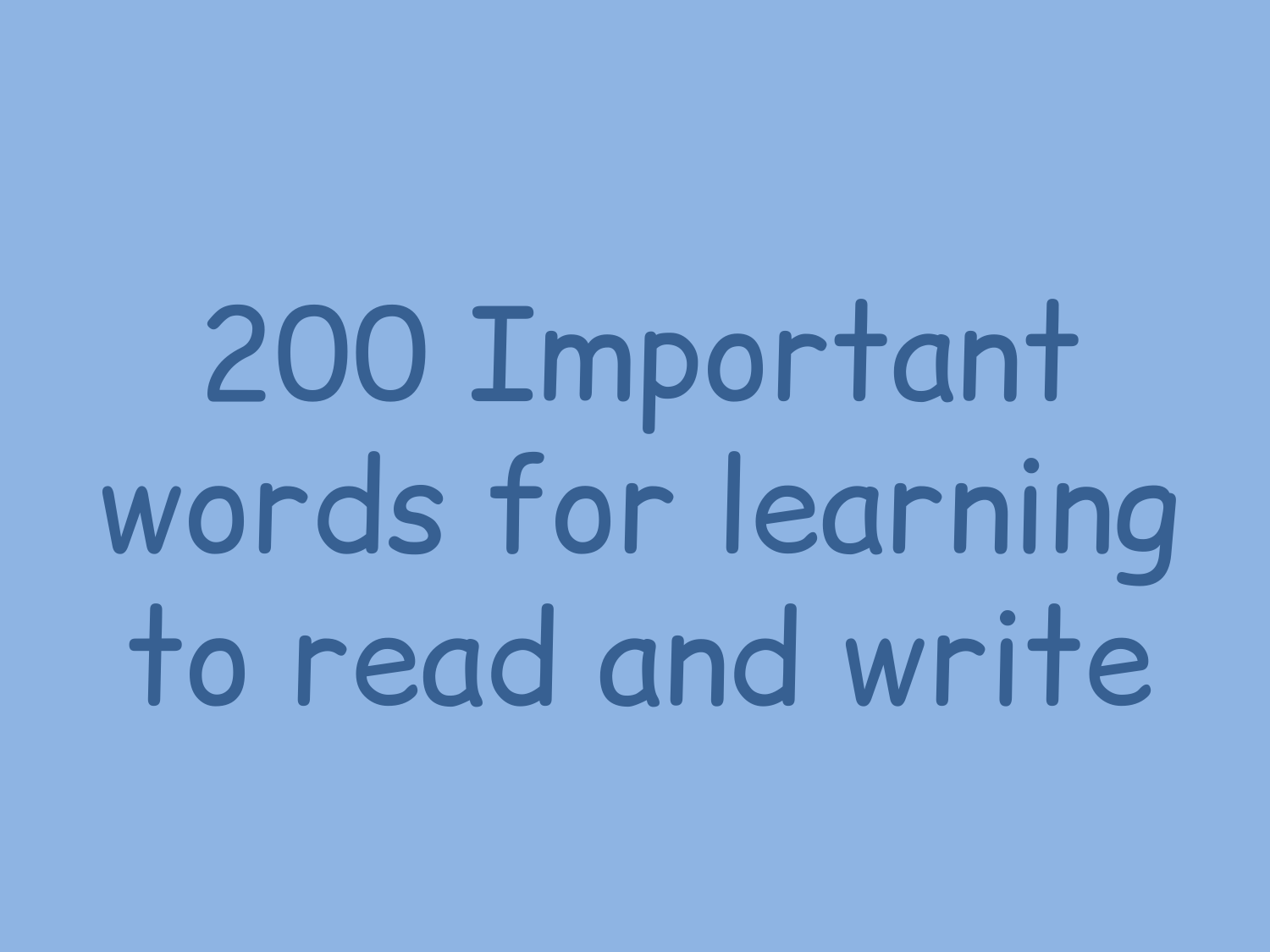

200 Important words for learning to read and write